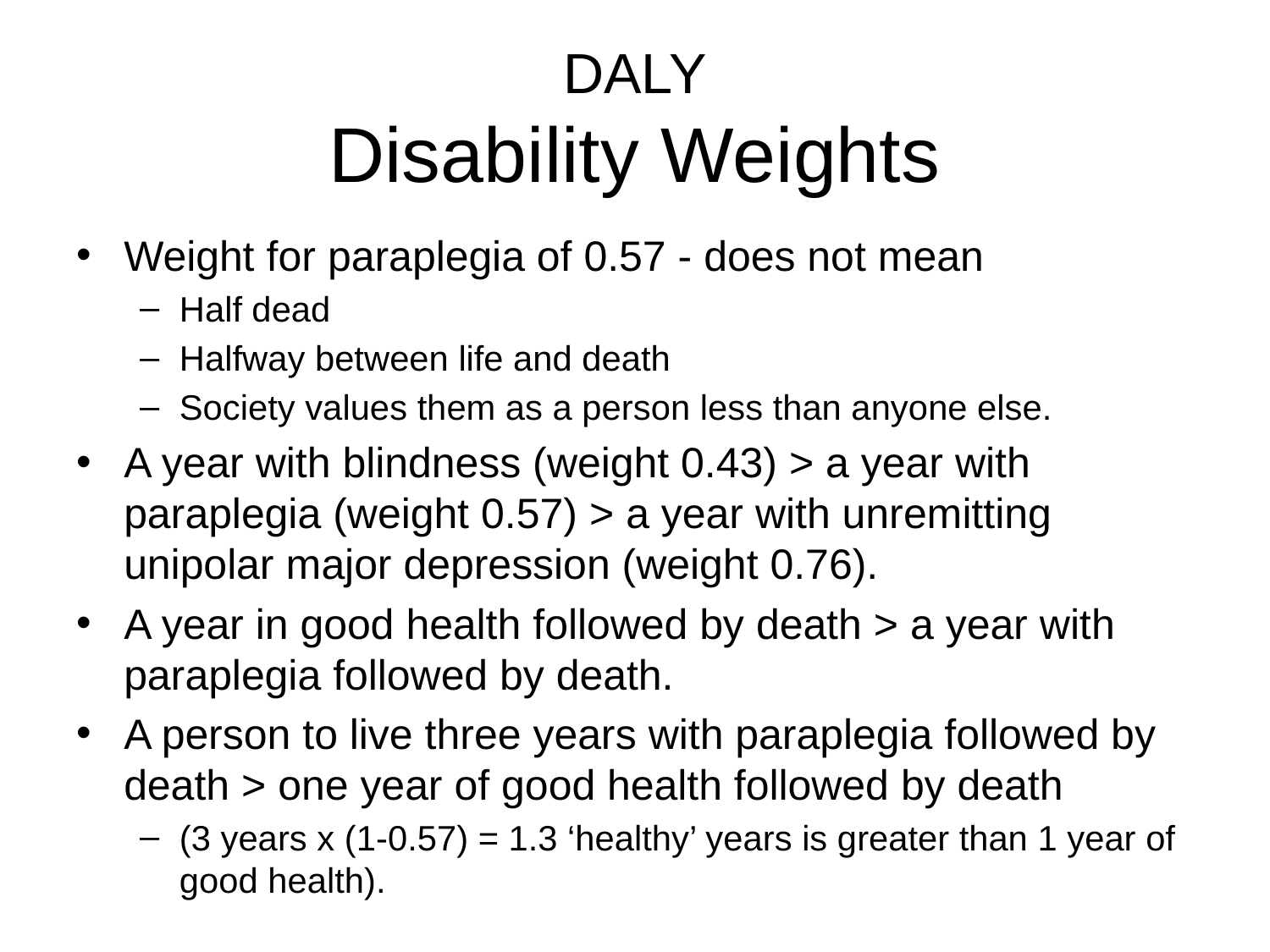

# DALY Disability Weights
Weight for paraplegia of 0.57 - does not mean
Half dead
Halfway between life and death
Society values them as a person less than anyone else.
A year with blindness (weight 0.43) > a year with paraplegia (weight 0.57) > a year with unremitting unipolar major depression (weight 0.76).
A year in good health followed by death > a year with paraplegia followed by death.
A person to live three years with paraplegia followed by death > one year of good health followed by death
(3 years x (1-0.57) = 1.3 ‘healthy’ years is greater than 1 year of good health).